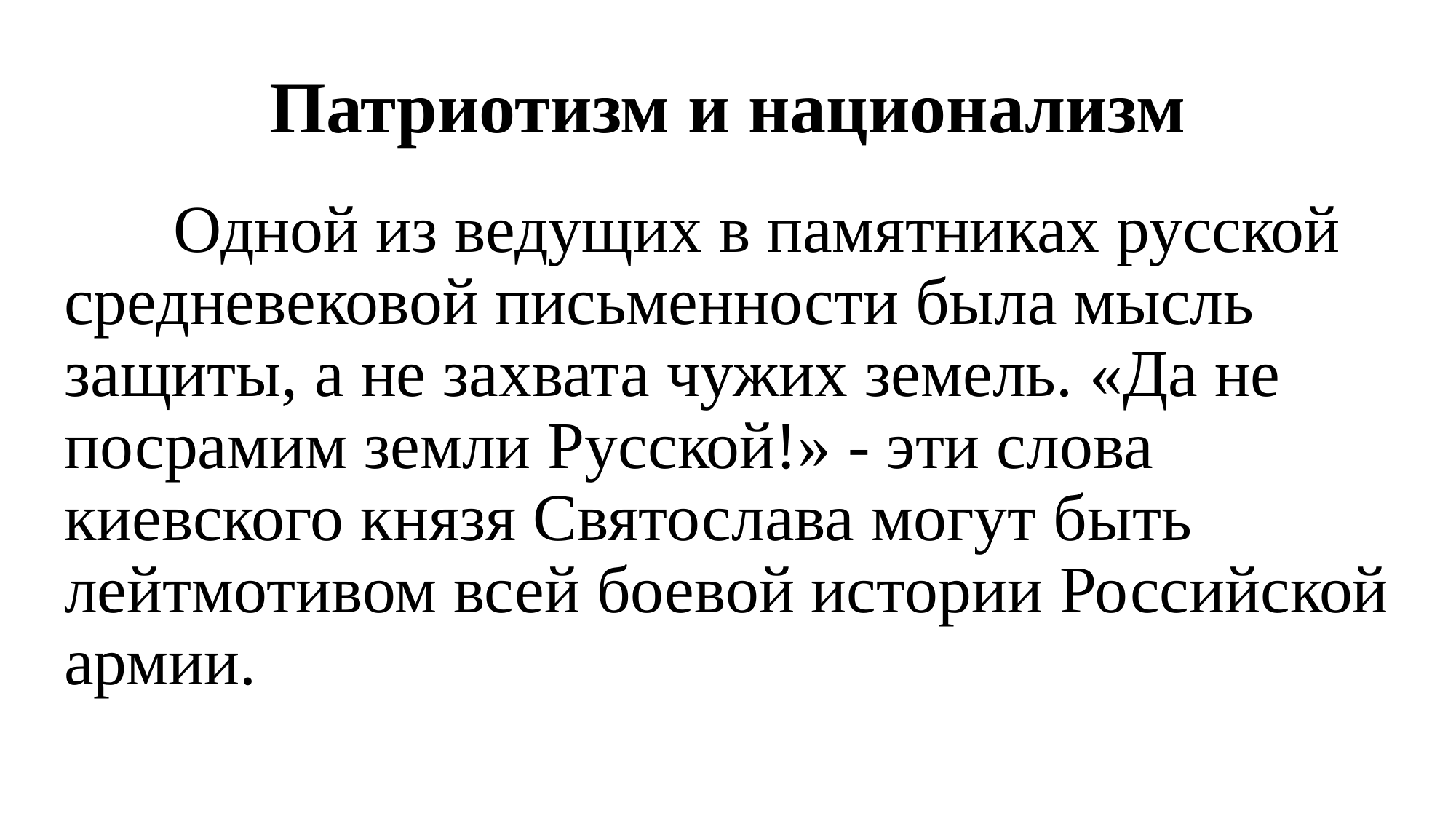

# Патриотизм и национализм
	Одной из ведущих в памятниках русской средневековой письменности была мысль защиты, а не захвата чужих земель. «Да не посрамим земли Русской!» - эти слова киевского князя Святослава могут быть лейтмотивом всей боевой истории Российской армии.